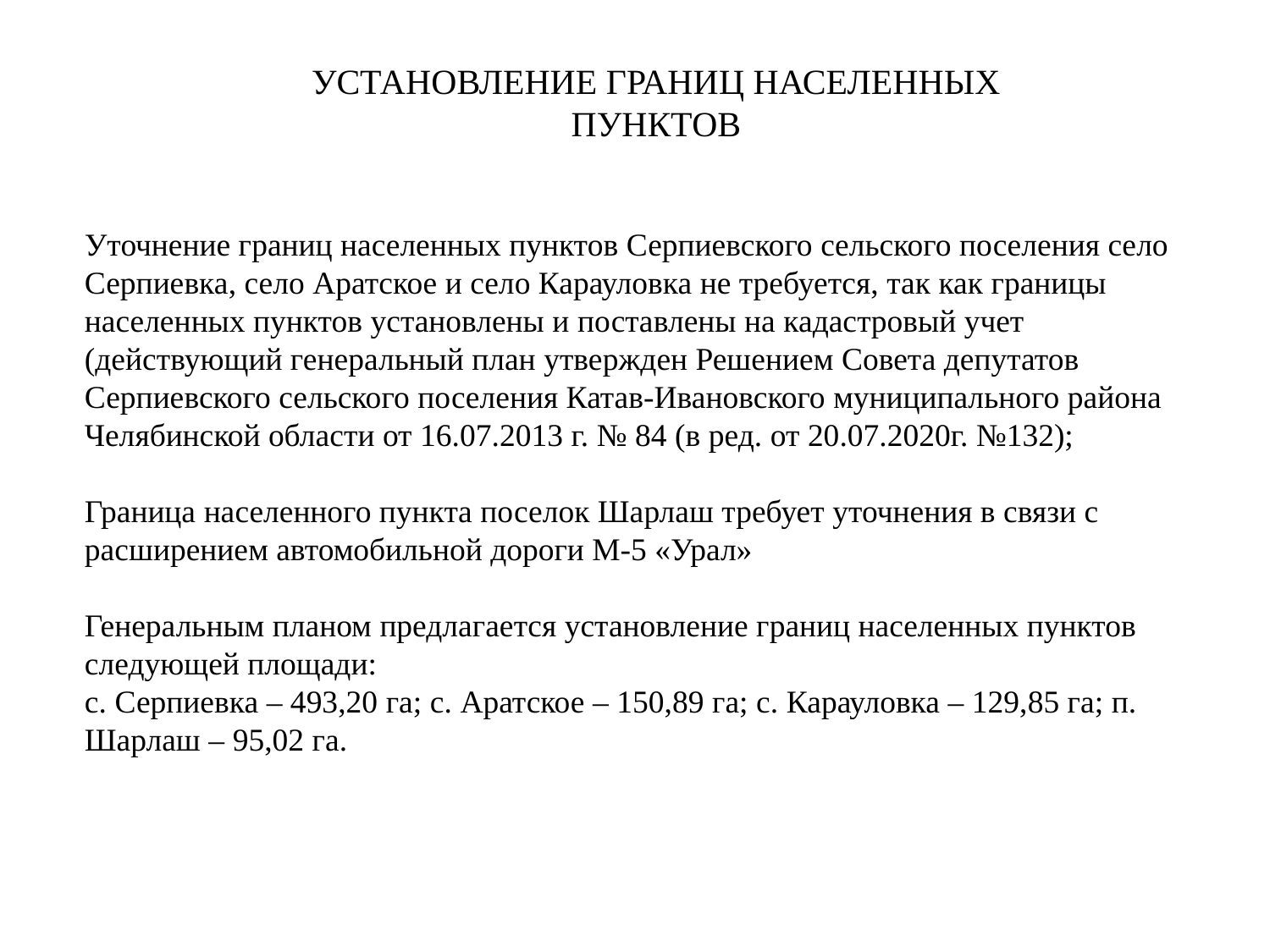

УСТАНОВЛЕНИЕ ГРАНИЦ НАСЕЛЕННЫХ ПУНКТОВ
# Уточнение границ населенных пунктов Серпиевского сельского поселения село Серпиевка, село Аратское и село Карауловка не требуется, так как границы населенных пунктов установлены и поставлены на кадастровый учет (действующий генеральный план утвержден Решением Совета депутатов Серпиевского сельского поселения Катав-Ивановского муниципального района Челябинской области от 16.07.2013 г. № 84 (в ред. от 20.07.2020г. №132); Граница населенного пункта поселок Шарлаш требует уточнения в связи с расширением автомобильной дороги М-5 «Урал» Генеральным планом предлагается установление границ населенных пунктов следующей площади: с. Серпиевка – 493,20 га; с. Аратское – 150,89 га; с. Карауловка – 129,85 га; п. Шарлаш – 95,02 га.